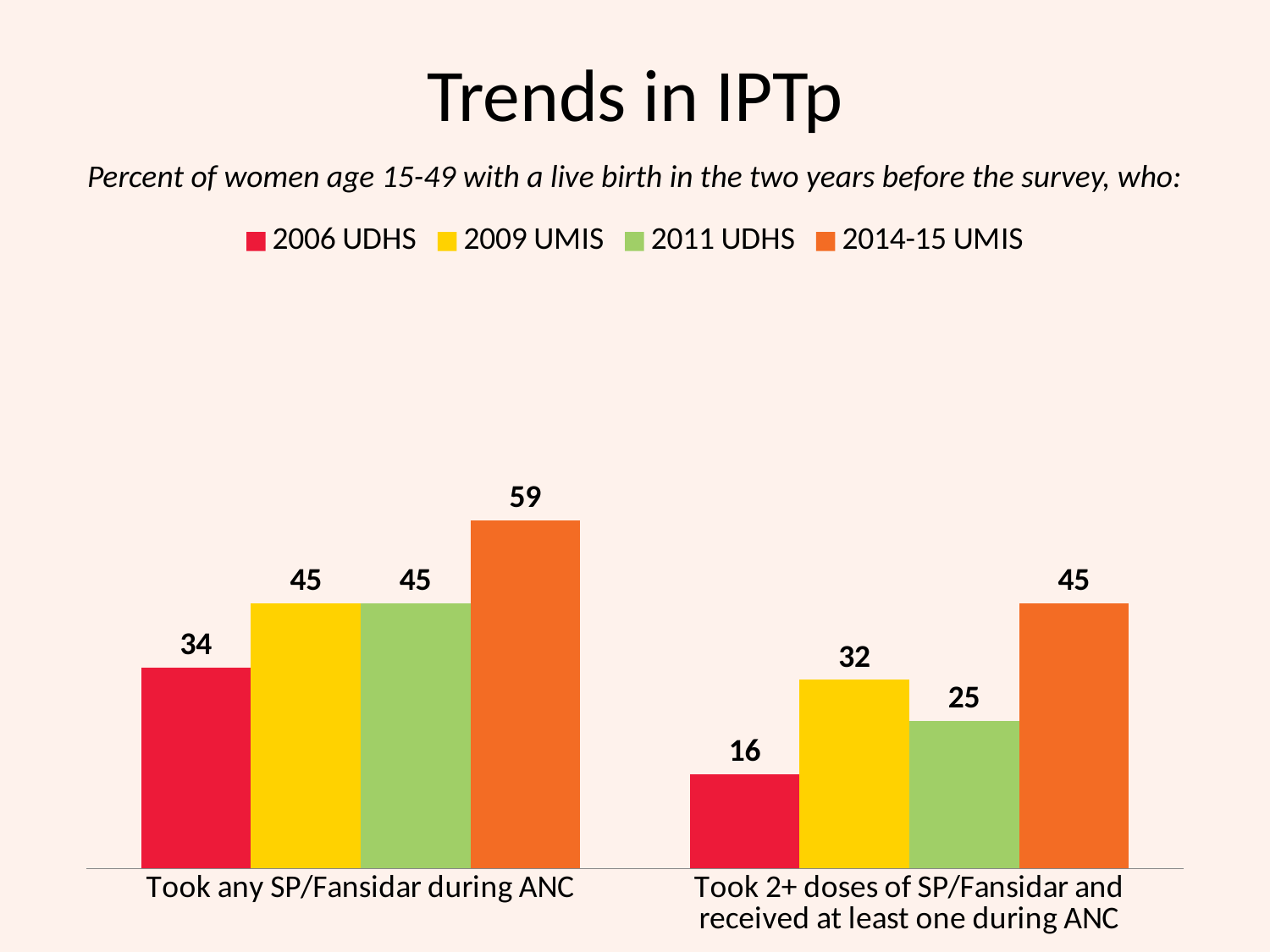

Trends in IPTp
Percent of women age 15-49 with a live birth in the two years before the survey, who:

### Chart

| Category | 2006 UDHS | 2009 UMIS | 2011 UDHS | 2014-15 UMIS |
|---|---|---|---|---|
| Took any SP/Fansidar during ANC | 34.0 | 45.0 | 45.0 | 59.0 |
| Took 2+ doses of SP/Fansidar and received at least one during ANC | 16.0 | 32.0 | 25.0 | 45.0 |